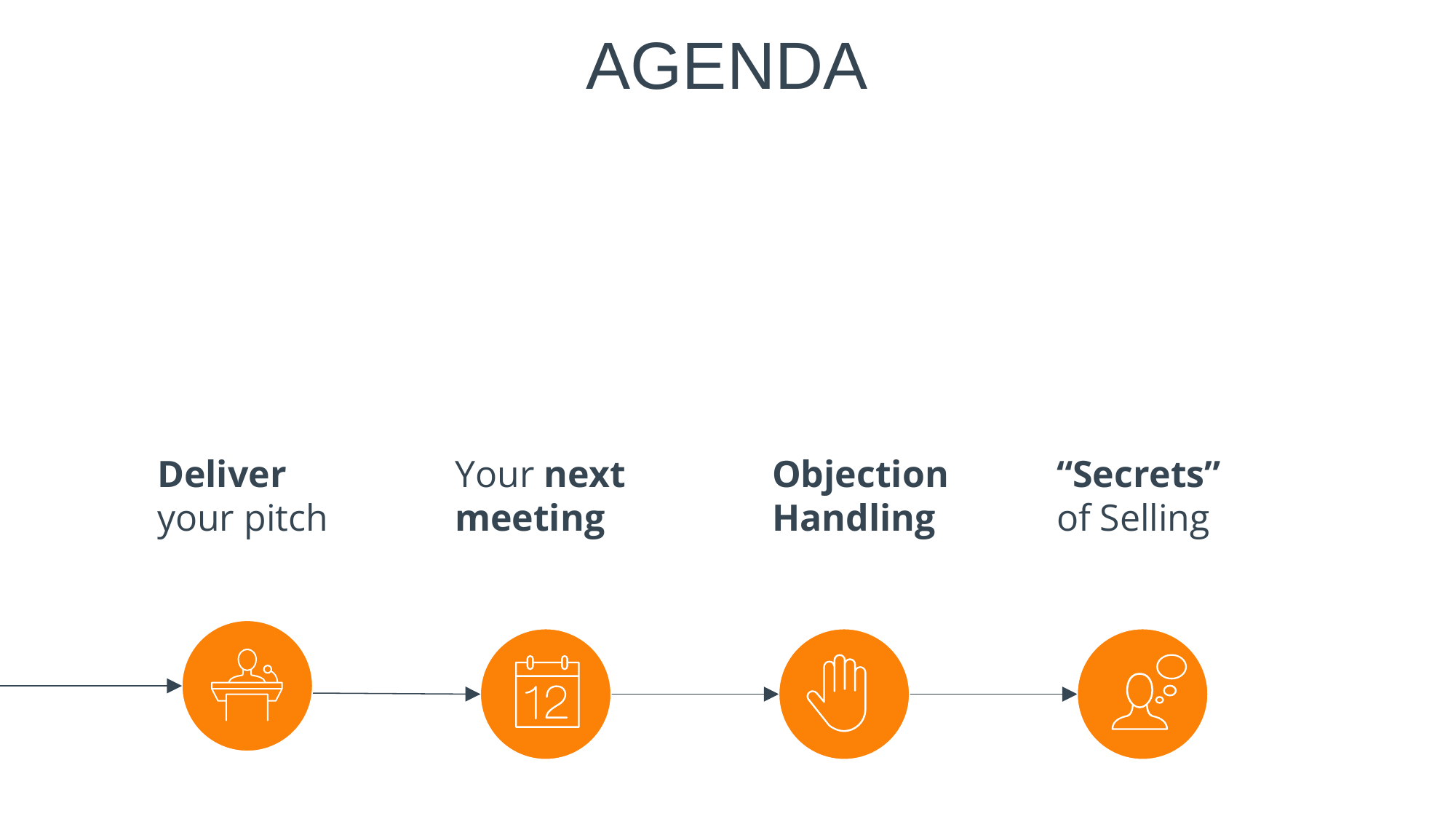

# AGENDA
Deliver your pitch
Your next meeting
Objection Handling
“Secrets” of Selling